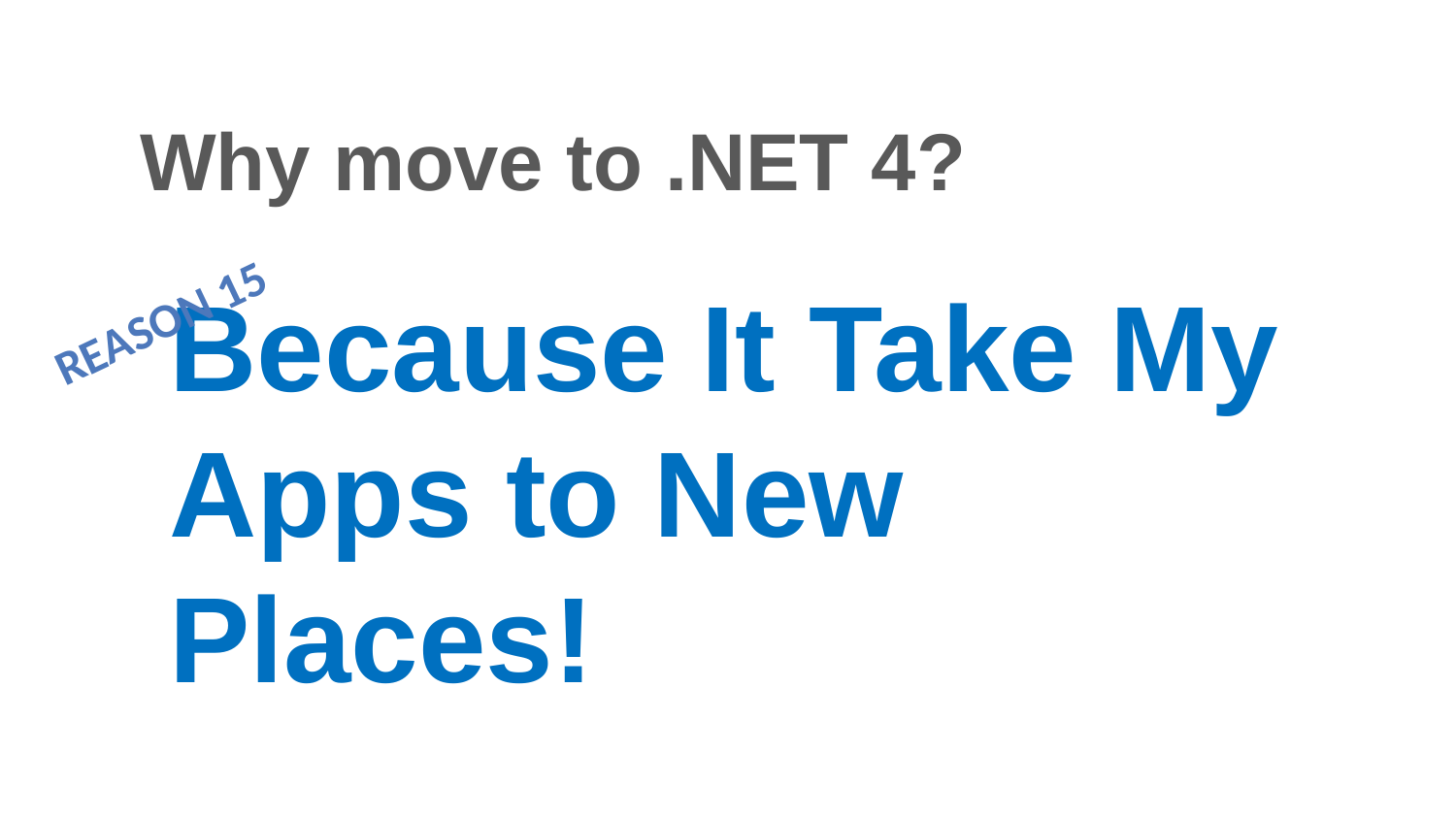

# Why move to .NET 4?
Reason 15
Because It Take My Apps to New Places!